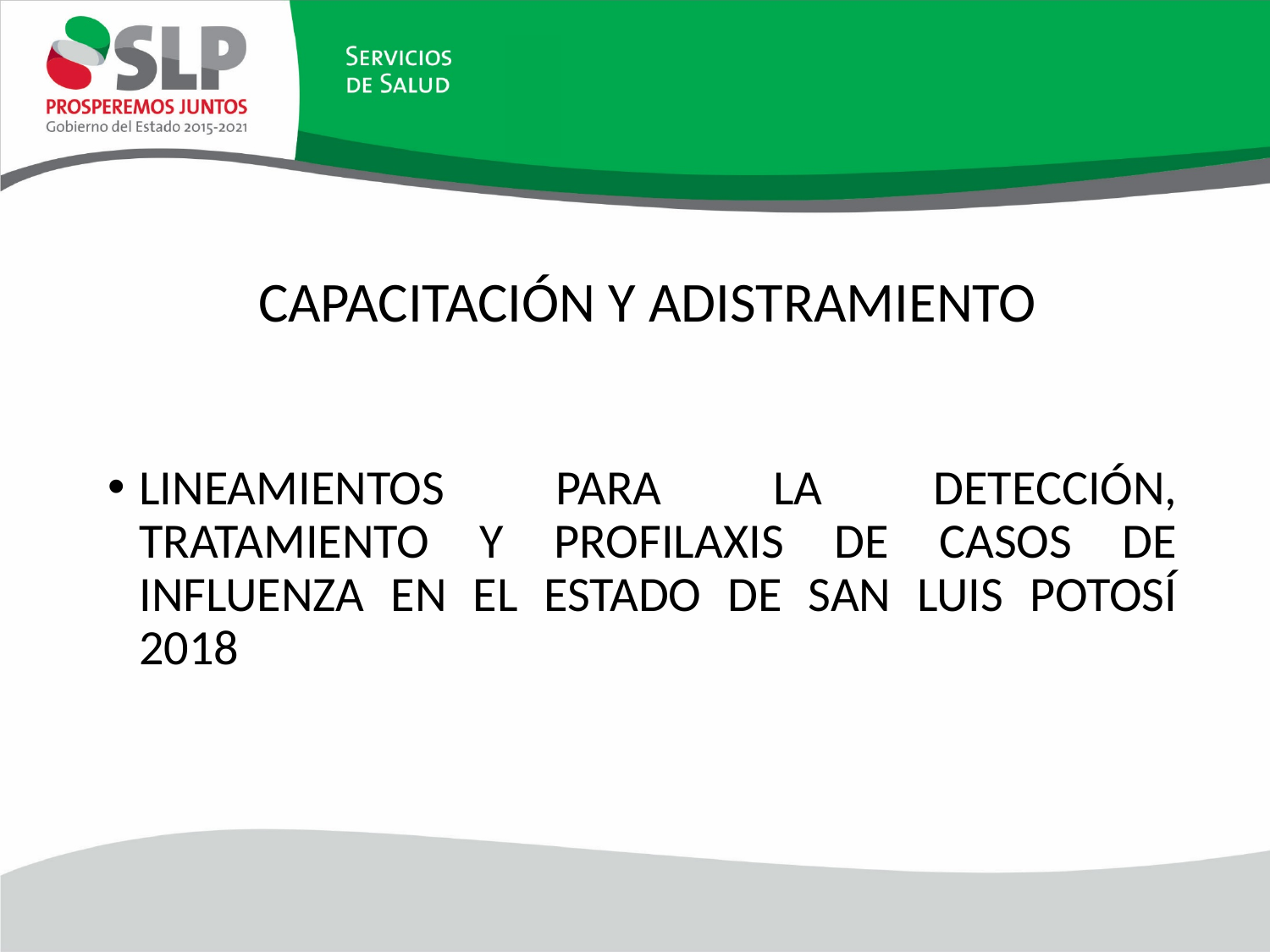

# CAPACITACIÓN Y ADISTRAMIENTO
LINEAMIENTOS PARA LA DETECCIÓN, TRATAMIENTO Y PROFILAXIS DE CASOS DE INFLUENZA EN EL ESTADO DE SAN LUIS POTOSÍ 2018